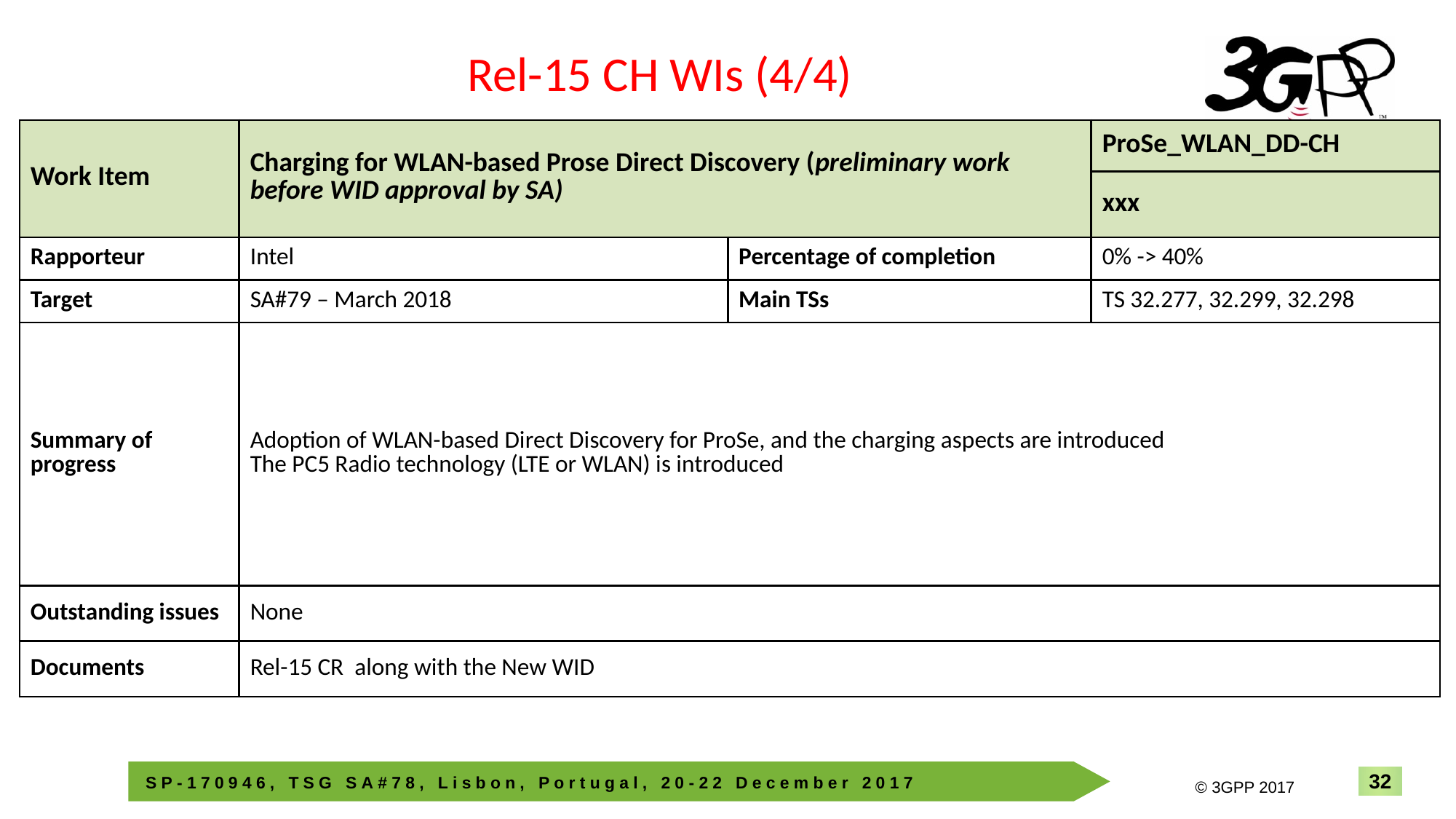

Rel-15 CH WIs (4/4)
| Work Item | Charging for WLAN-based Prose Direct Discovery (preliminary work before WID approval by SA) |  | ProSe\_WLAN\_DD-CH |
| --- | --- | --- | --- |
|  |  |  | xxx |
| Rapporteur | Intel | Percentage of completion | 0% -> 40% |
| Target | SA#79 – March 2018 | Main TSs | TS 32.277, 32.299, 32.298 |
| Summary of progress | Adoption of WLAN-based Direct Discovery for ProSe, and the charging aspects are introduced The PC5 Radio technology (LTE or WLAN) is introduced |  |  |
| Outstanding issues | None |  |  |
| Documents | Rel-15 CR along with the New WID |  |  |